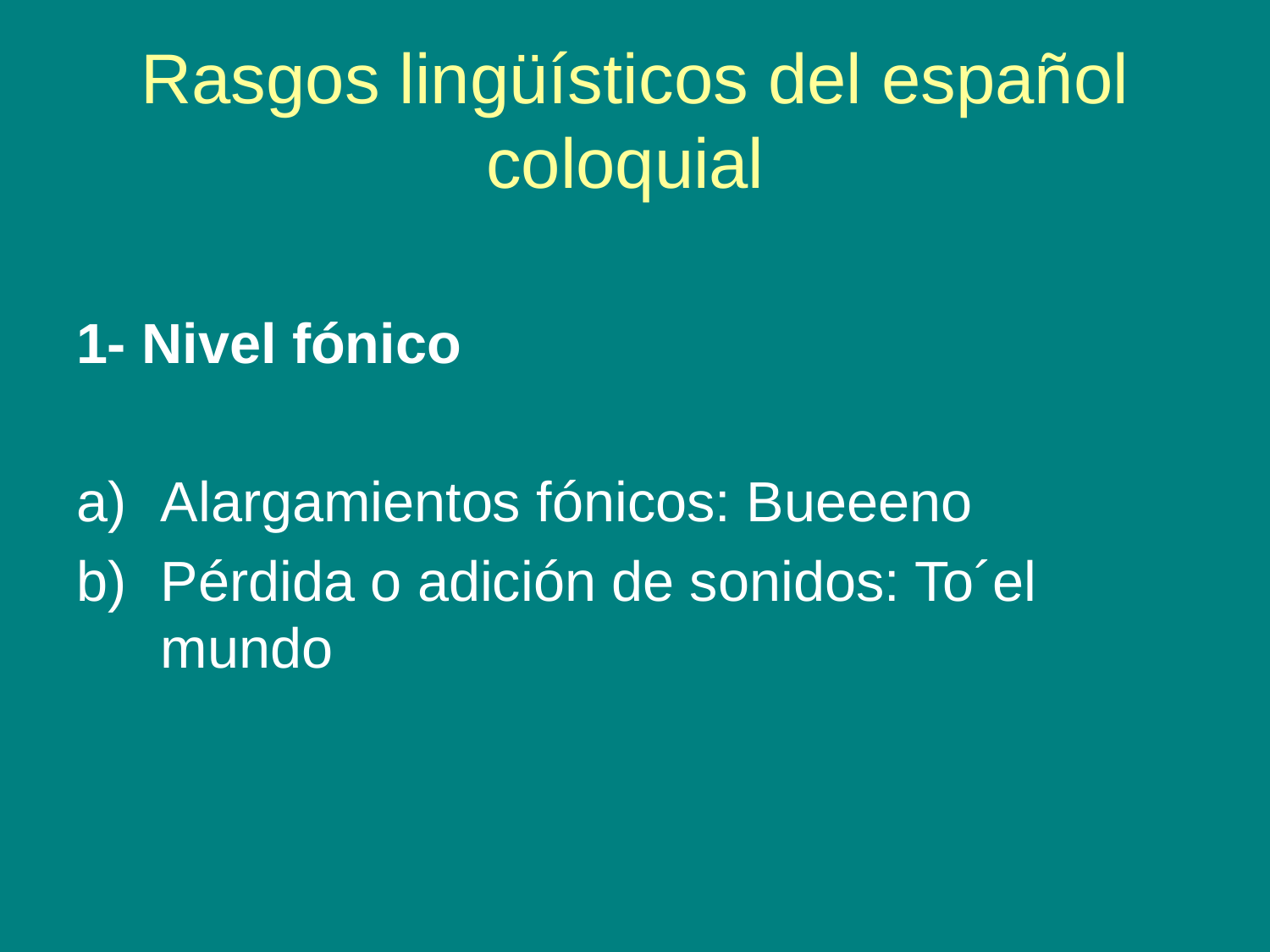

# Rasgos lingüísticos del español coloquial

1- Nivel fónico

Alargamientos fónicos: Bueeeno
Pérdida o adición de sonidos: To´el mundo